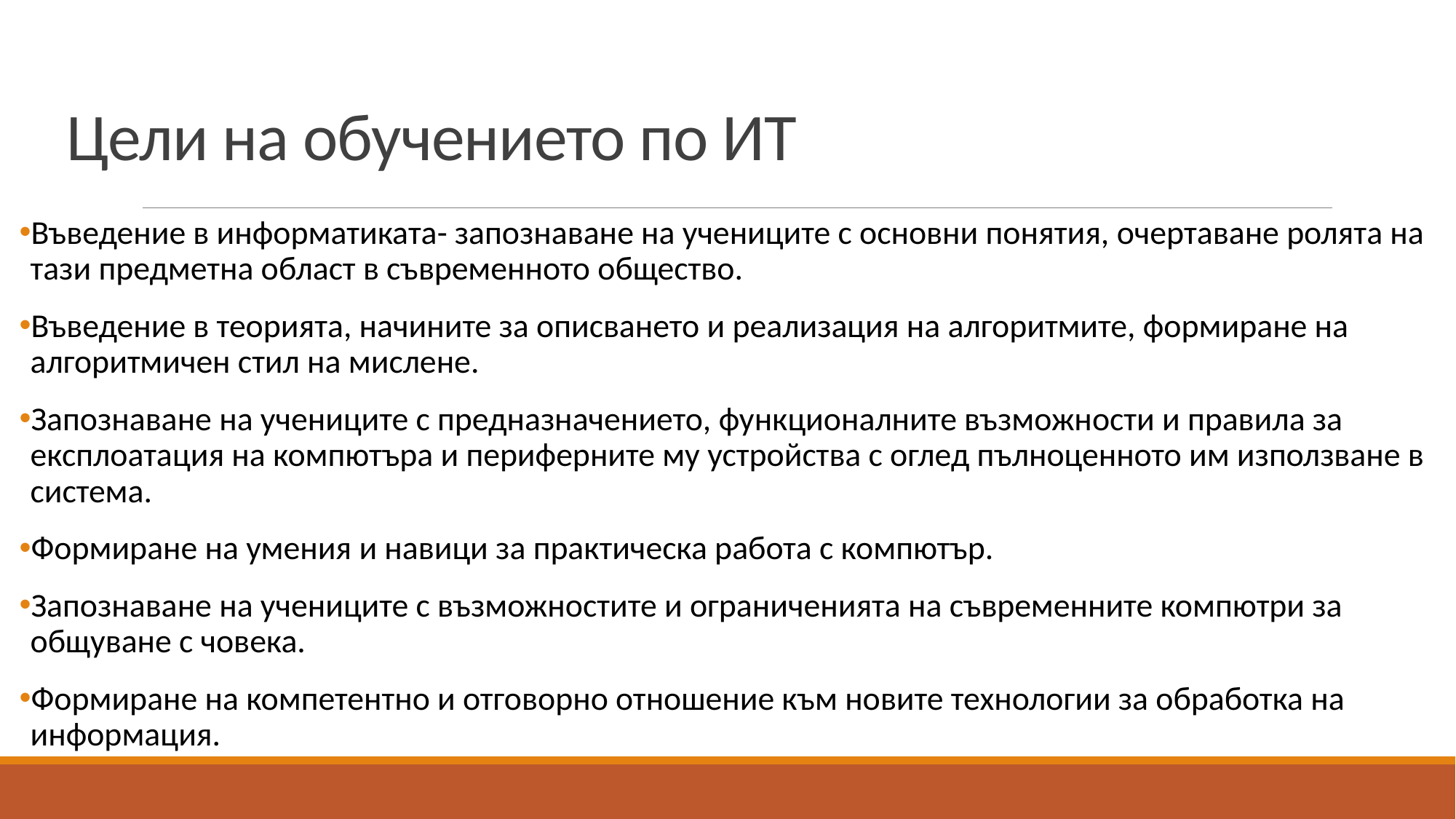

# Цели на обучението по ИТ
Въведение в информатиката- запознаване на учениците с основни понятия, очертаване ролята на тази предметна област в съвременното общество.
Въведение в теорията, начините за описването и реализация на алгоритмите, формиране на алгоритмичен стил на мислене.
Запознаване на учениците с предназначението, функционалните възможности и правила за експлоатация на компютъра и периферните му устройства с оглед пълноценното им използване в система.
Формиране на умения и навици за практическа работа с компютър.
Запознаване на учениците с възможностите и ограниченията на съвременните компютри за общуване с човека.
Формиране на компетентно и отговорно отношение към новите технологии за обработка на информация.